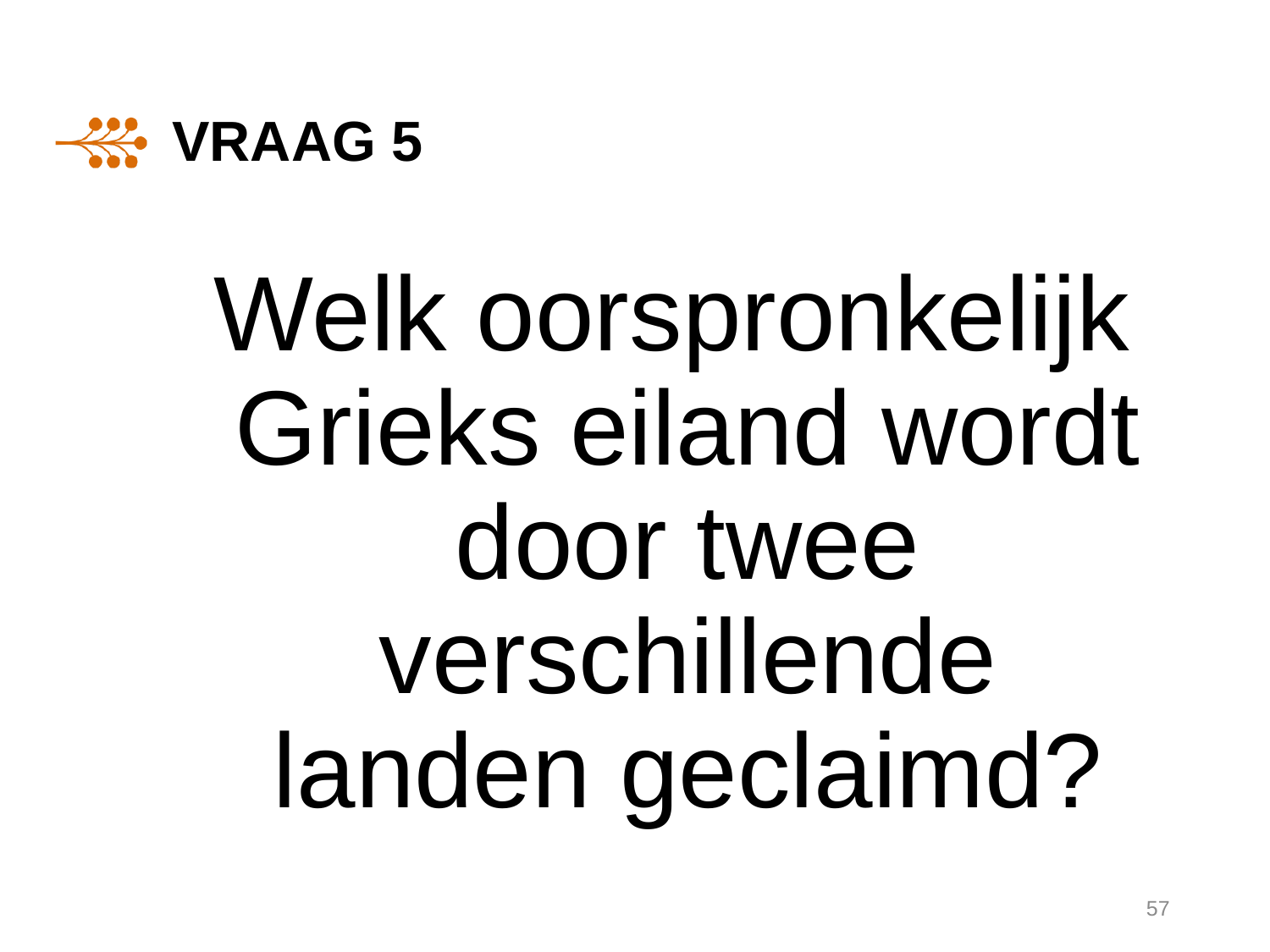

# Vraag 5
Welk oorspronkelijk Grieks eiland wordt door twee verschillende landen geclaimd?
57